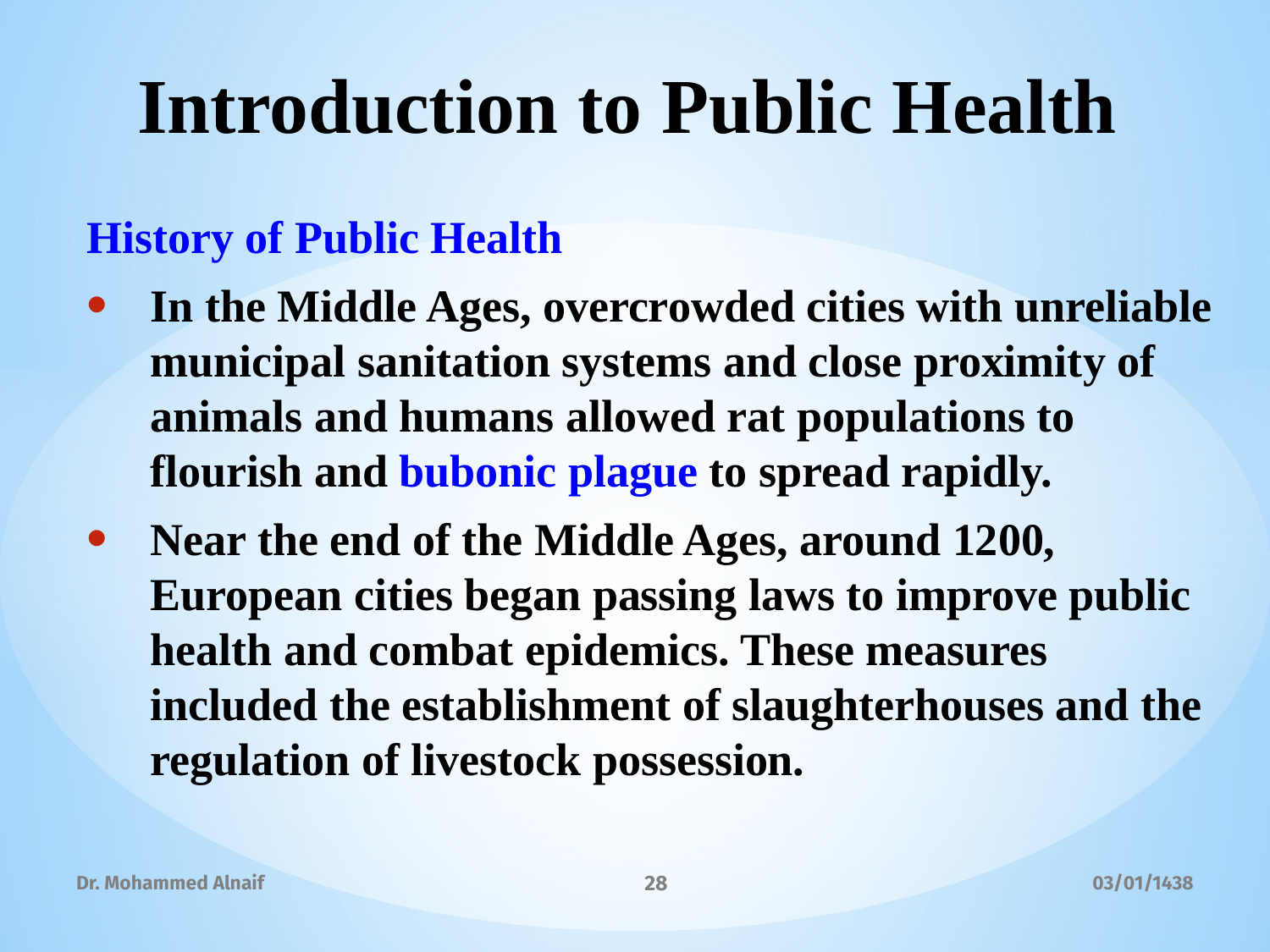

# Introduction to Public Health
History of Public Health
In the Middle Ages, overcrowded cities with unreliable municipal sanitation systems and close proximity of animals and humans allowed rat populations to flourish and bubonic plague to spread rapidly.
Near the end of the Middle Ages, around 1200, European cities began passing laws to improve public health and combat epidemics. These measures included the establishment of slaughterhouses and the regulation of livestock possession.
Dr. Mohammed Alnaif
28
03/01/1438